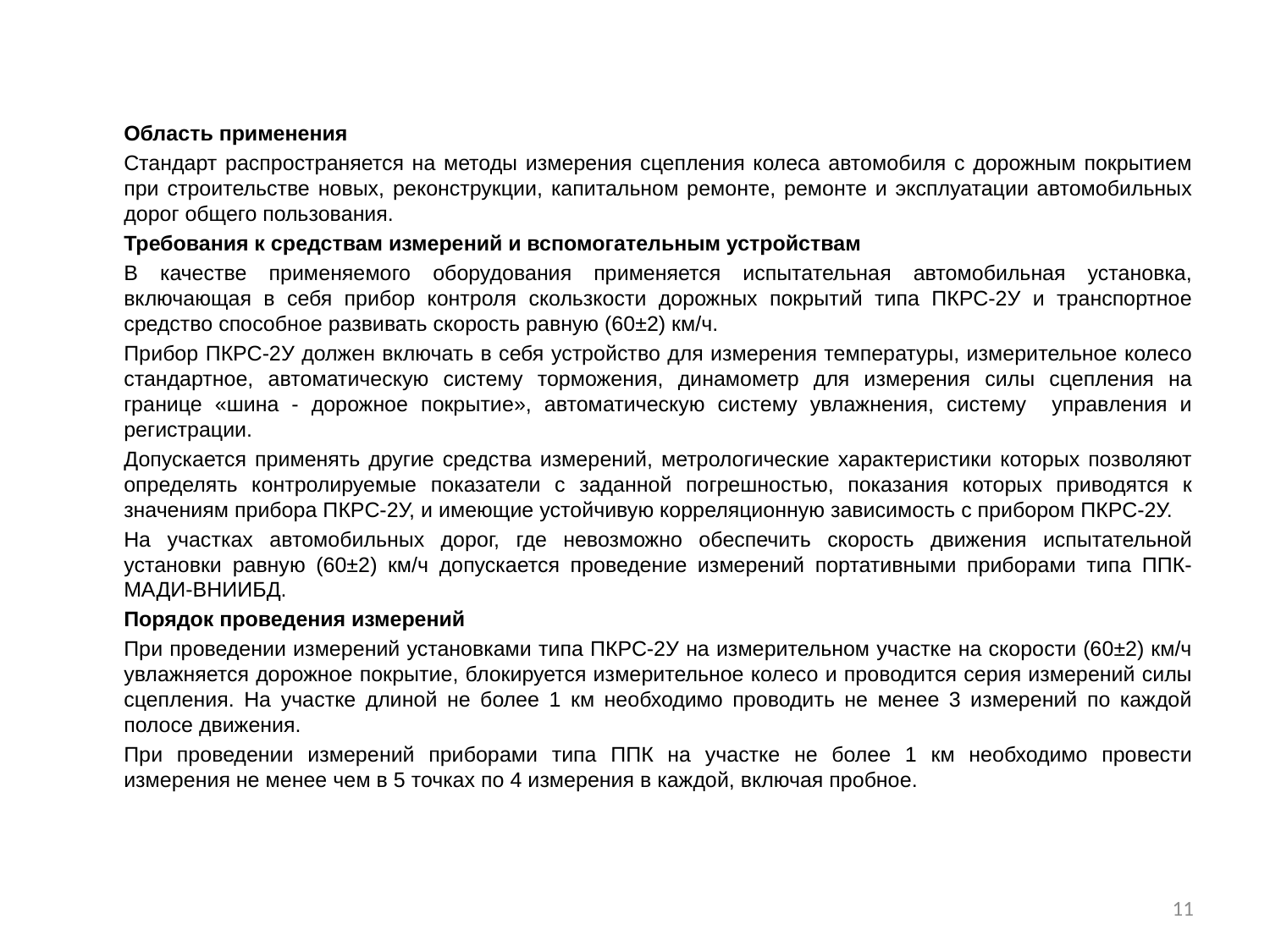

Область применения
Стандарт распространяется на методы измерения сцепления колеса автомобиля с дорожным покрытием при строительстве новых, реконструкции, капитальном ремонте, ремонте и эксплуатации автомобильных дорог общего пользования.
Требования к средствам измерений и вспомогательным устройствам
В качестве применяемого оборудования применяется испытательная автомобильная установка, включающая в себя прибор контроля скользкости дорожных покрытий типа ПКРС-2У и транспортное средство способное развивать скорость равную (60±2) км/ч.
Прибор ПКРС-2У должен включать в себя устройство для измерения температуры, измерительное колесо стандартное, автоматическую систему торможения, динамометр для измерения силы сцепления на границе «шина - дорожное покрытие», автоматическую систему увлажнения, систему  управления и регистрации.
Допускается применять другие средства измерений, метрологические характеристики которых позволяют определять контролируемые показатели с заданной погрешностью, показания которых приводятся к значениям прибора ПКРС-2У, и имеющие устойчивую корреляционную зависимость с прибором ПКРС-2У.
На участках автомобильных дорог, где невозможно обеспечить скорость движения испытательной установки равную (60±2) км/ч допускается проведение измерений портативными приборами типа ППК-МАДИ-ВНИИБД.
Порядок проведения измерений
При проведении измерений установками типа ПКРС-2У на измерительном участке на скорости (60±2) км/ч увлажняется дорожное покрытие, блокируется измерительное колесо и проводится серия измерений силы сцепления. На участке длиной не более 1 км необходимо проводить не менее 3 измерений по каждой полосе движения.
При проведении измерений приборами типа ППК на участке не более 1 км необходимо провести измерения не менее чем в 5 точках по 4 измерения в каждой, включая пробное.
11